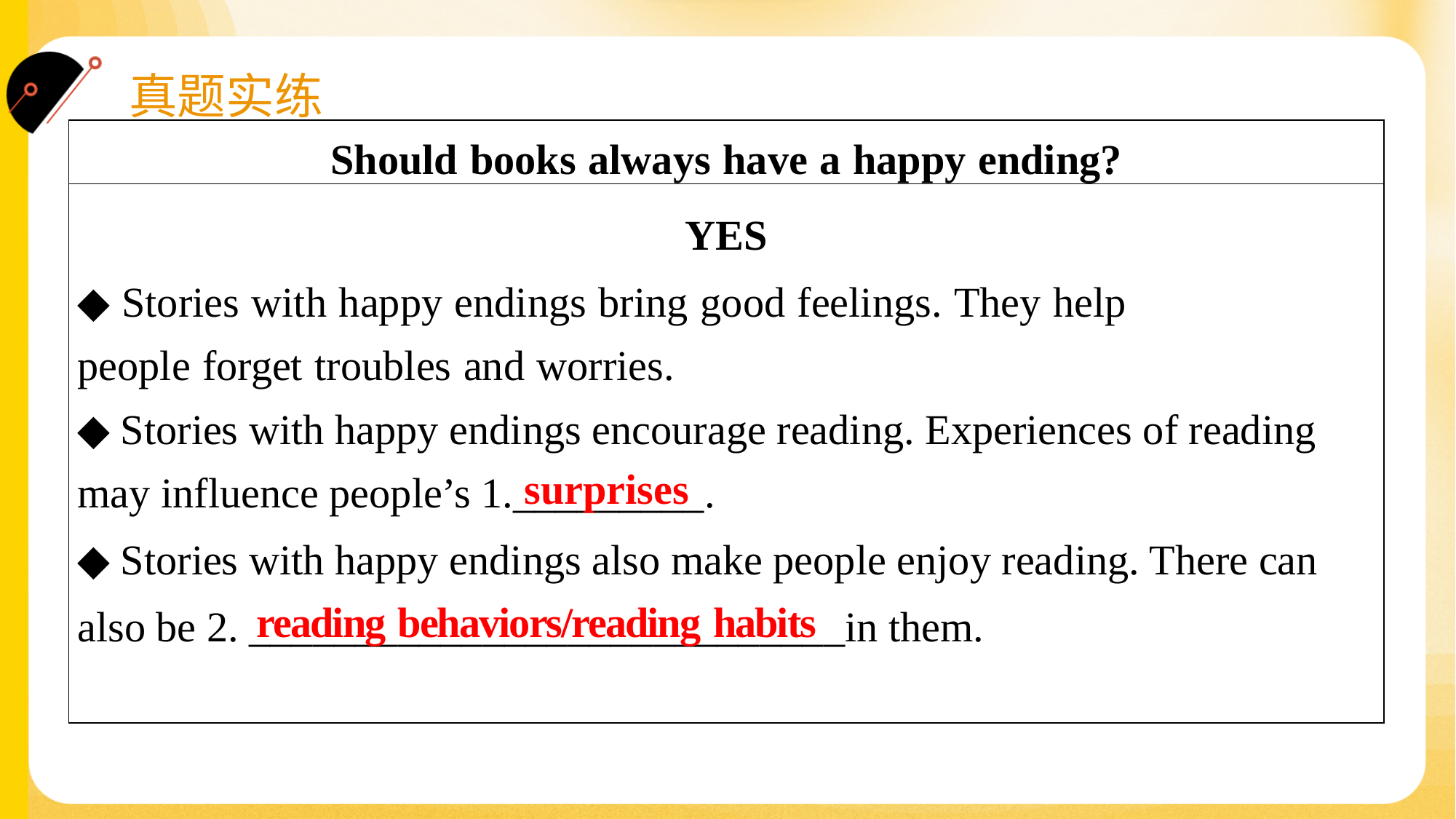

| Should books always have a happy ending? |
| --- |
| YES ◆ Stories with happy endings bring good feelings. They help people forget troubles and worries. ◆ Stories with happy endings encourage reading. Experiences of reading may influence people’s 1.\_\_\_\_\_\_\_\_\_. ◆ Stories with happy endings also make people enjoy reading. There can also be 2. \_\_\_\_\_\_\_\_\_\_\_\_\_\_\_\_\_\_\_\_\_\_\_\_\_\_\_\_in them. |
surprises
reading behaviors/reading habits